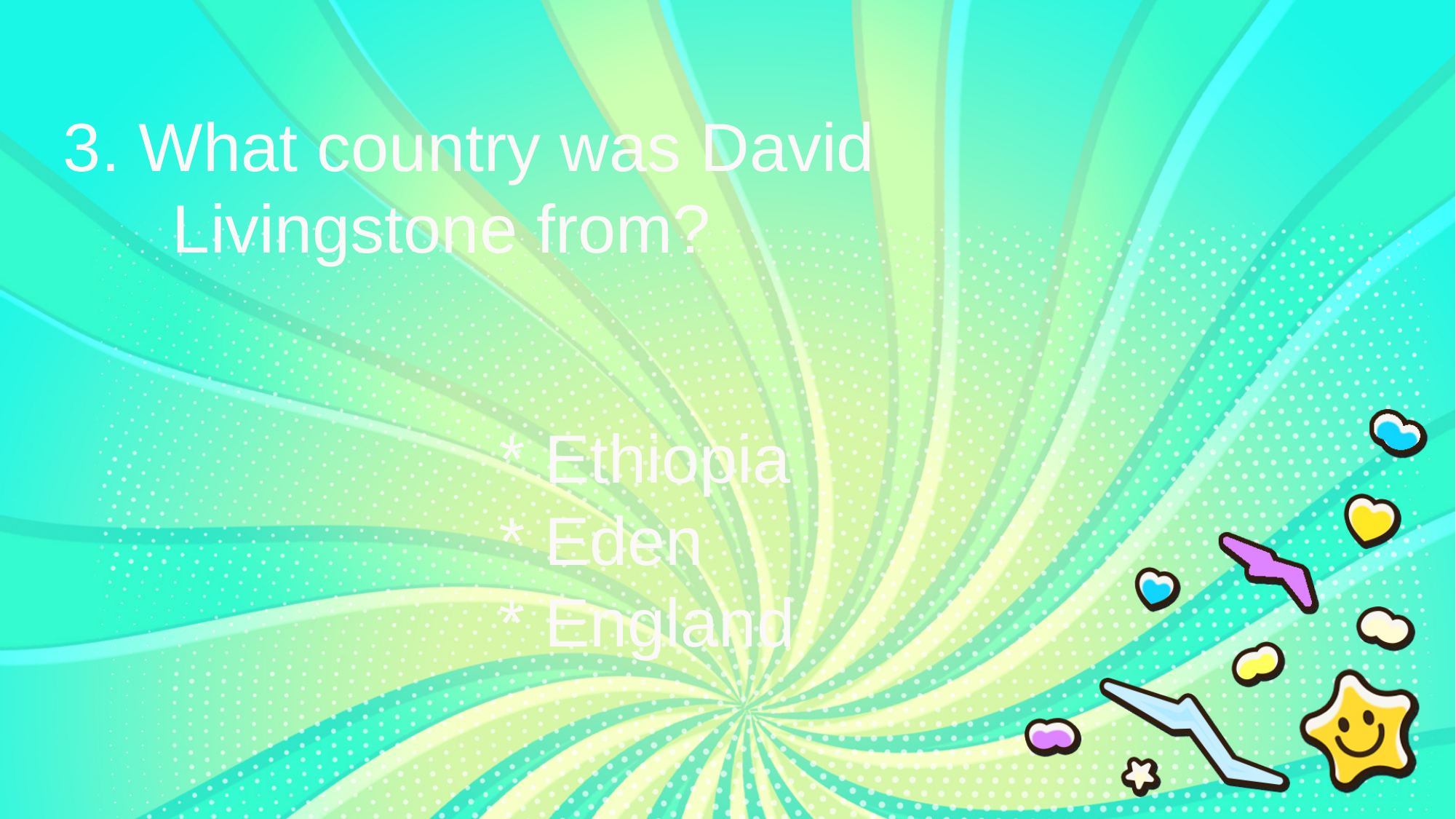

3. What country was David
	Livingstone from?
* Ethiopia
* Eden
* England